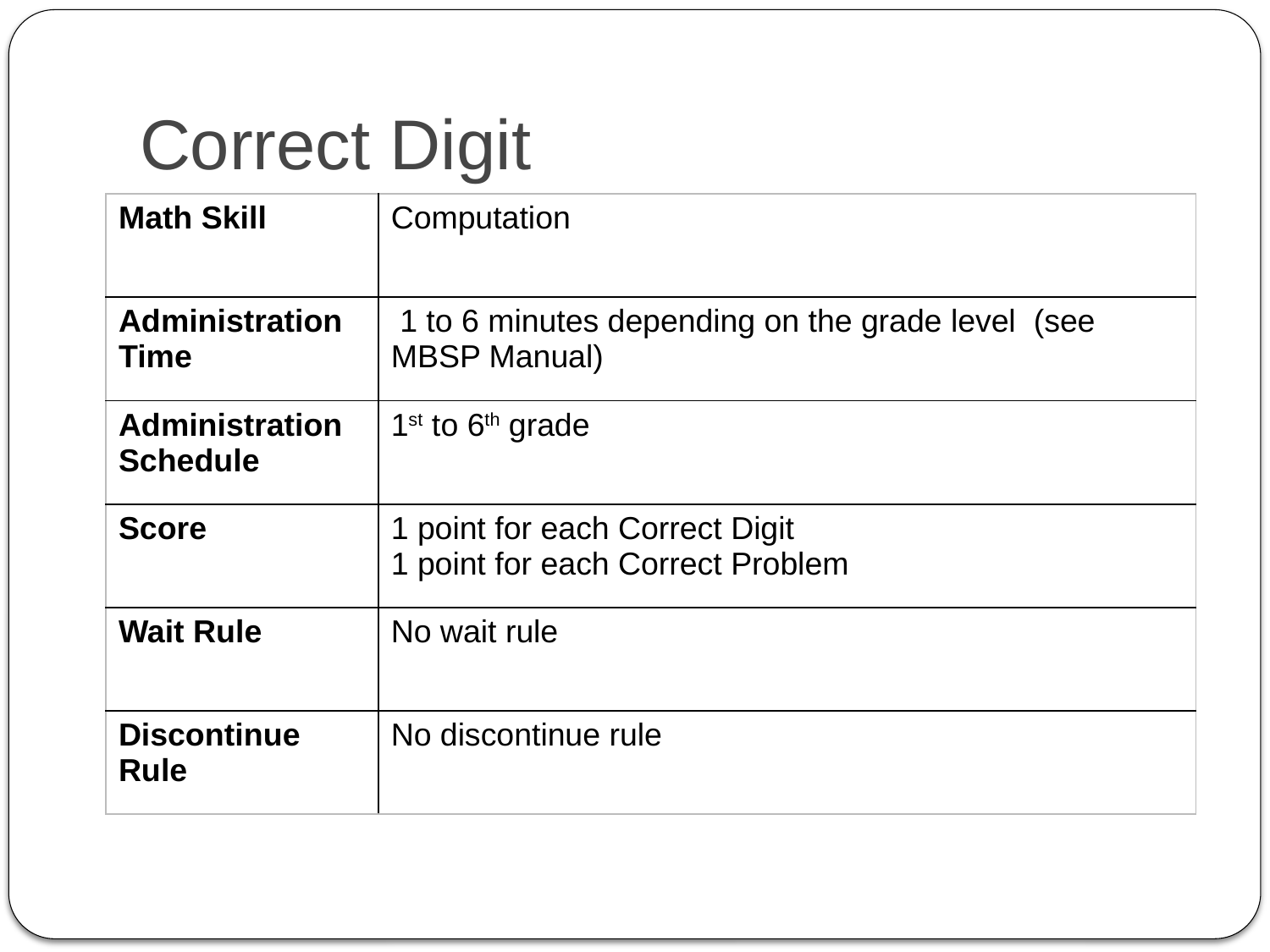

# Correct Digit
| Math Skill | Computation |
| --- | --- |
| Administration Time | 1 to 6 minutes depending on the grade level (see MBSP Manual) |
| Administration Schedule | 1st to 6th grade |
| Score | 1 point for each Correct Digit 1 point for each Correct Problem |
| Wait Rule | No wait rule |
| Discontinue Rule | No discontinue rule |